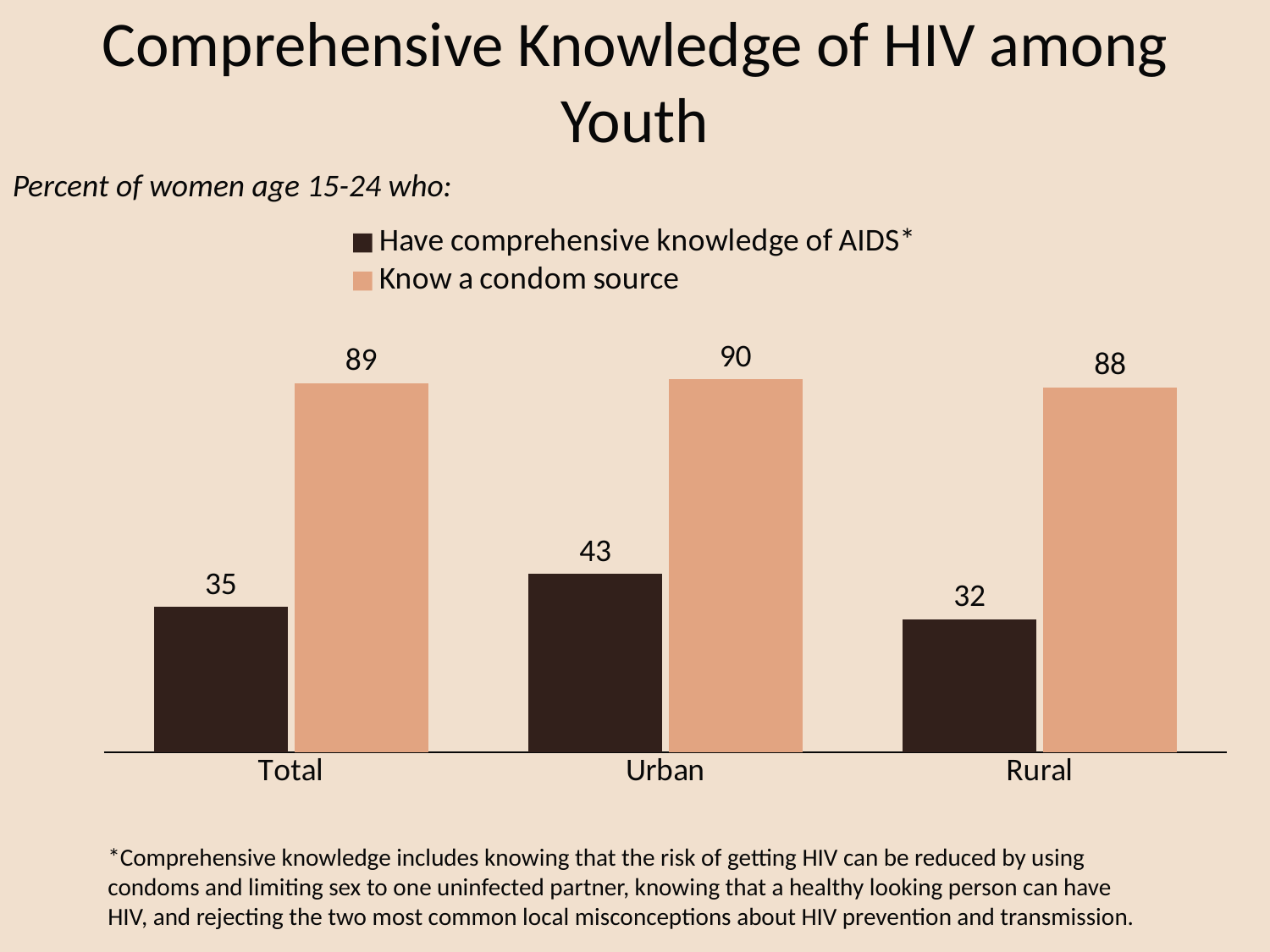

# Comprehensive Knowledge of HIV among Youth
Percent of women age 15-24 who:

### Chart

| Category | Have comprehensive knowledge of AIDS* | Know a condom source |
|---|---|---|
| Total | 35.0 | 89.0 |
| Urban | 43.0 | 90.0 |
| Rural | 32.0 | 88.0 |
*Comprehensive knowledge includes knowing that the risk of getting HIV can be reduced by using condoms and limiting sex to one uninfected partner, knowing that a healthy looking person can have HIV, and rejecting the two most common local misconceptions about HIV prevention and transmission.